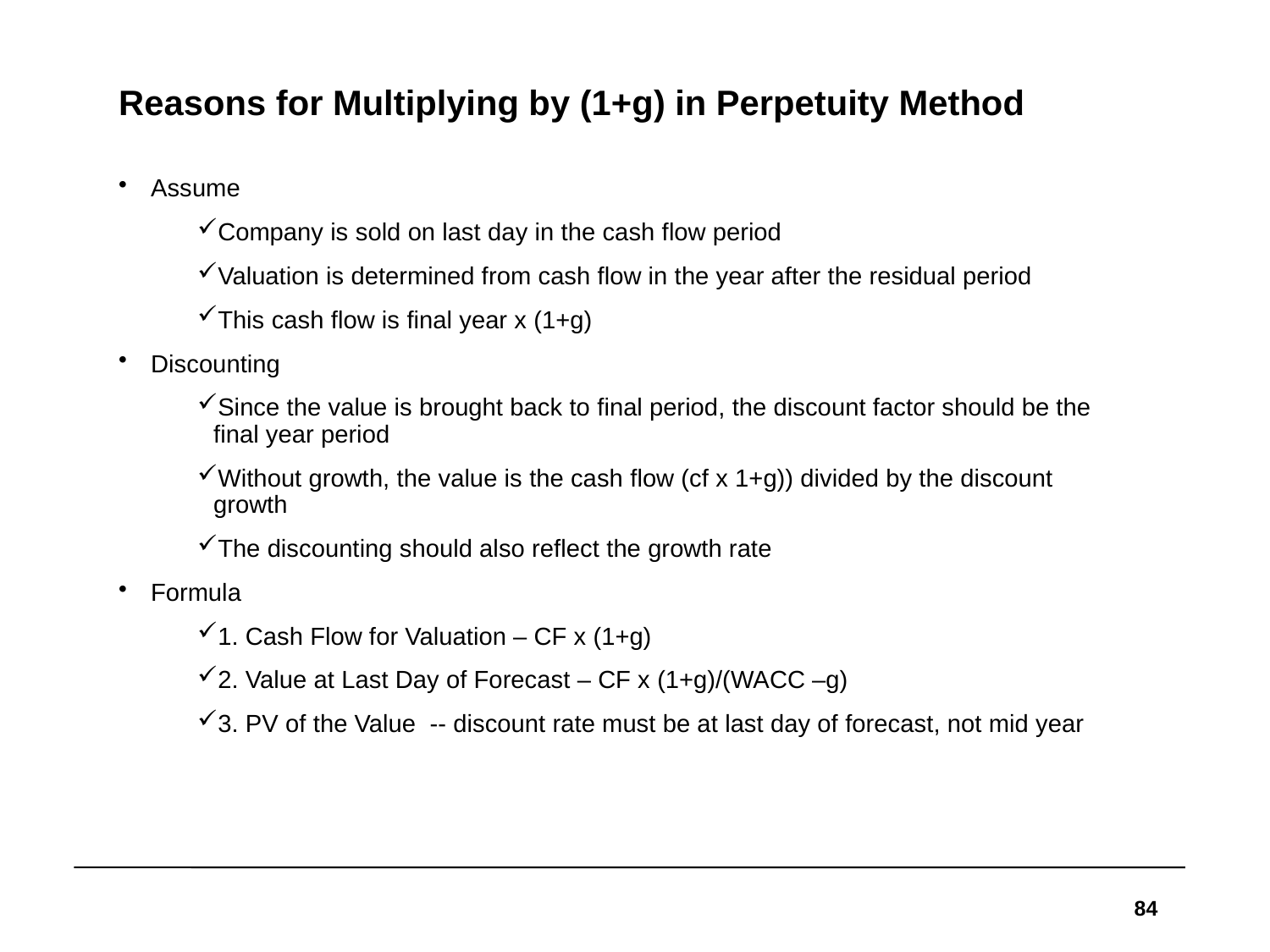

# Reasons for Multiplying by (1+g) in Perpetuity Method
Assume
Company is sold on last day in the cash flow period
Valuation is determined from cash flow in the year after the residual period
This cash flow is final year x (1+g)
Discounting
Since the value is brought back to final period, the discount factor should be the final year period
Without growth, the value is the cash flow (cf x 1+g)) divided by the discount growth
The discounting should also reflect the growth rate
Formula
1. Cash Flow for Valuation – CF x (1+g)
2. Value at Last Day of Forecast – CF x (1+g)/(WACC –g)
3. PV of the Value  -- discount rate must be at last day of forecast, not mid year